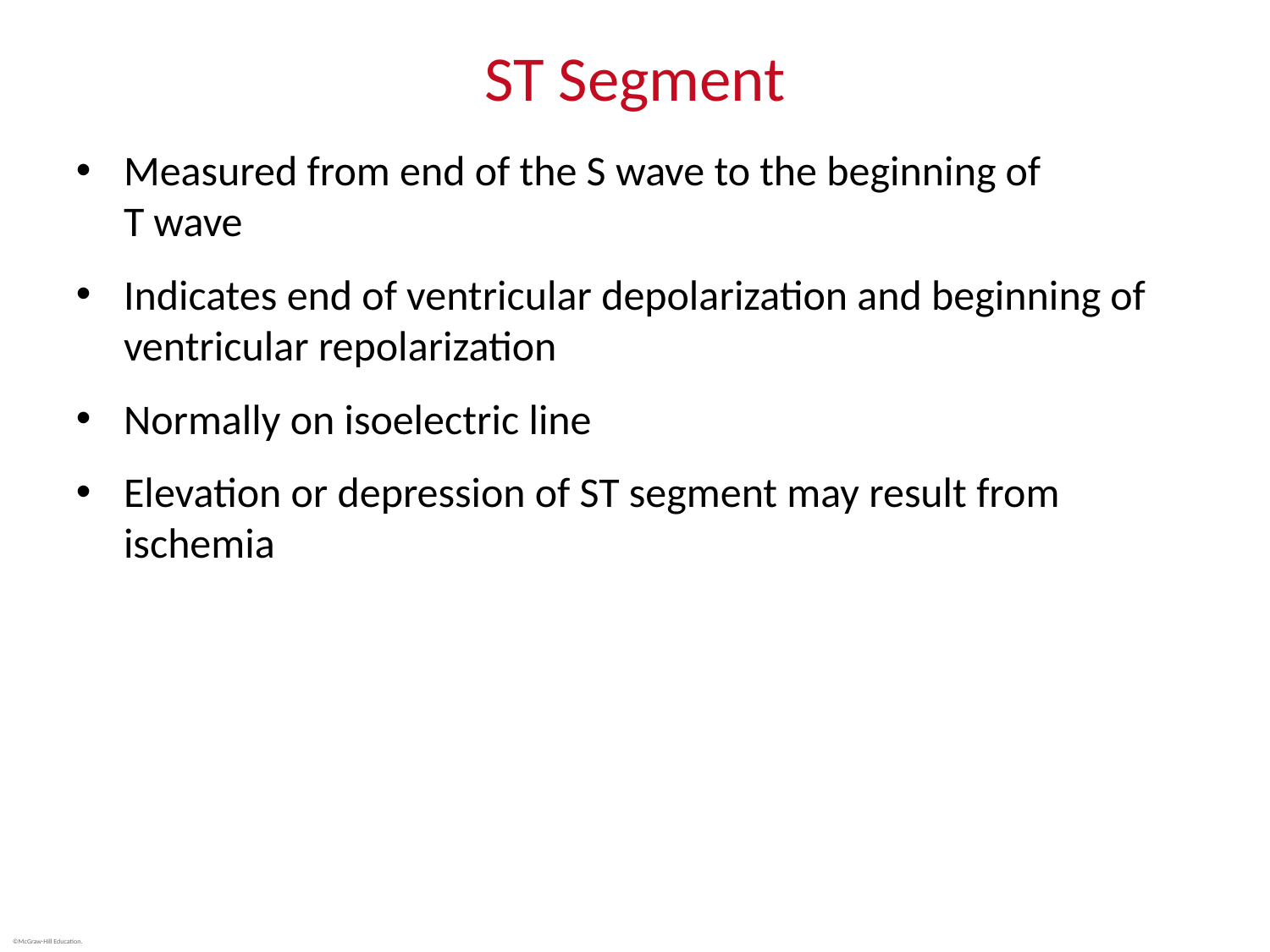

# ST Segment
Measured from end of the S wave to the beginning of
T wave
Indicates end of ventricular depolarization and beginning of ventricular repolarization
Normally on isoelectric line
Elevation or depression of ST segment may result from ischemia